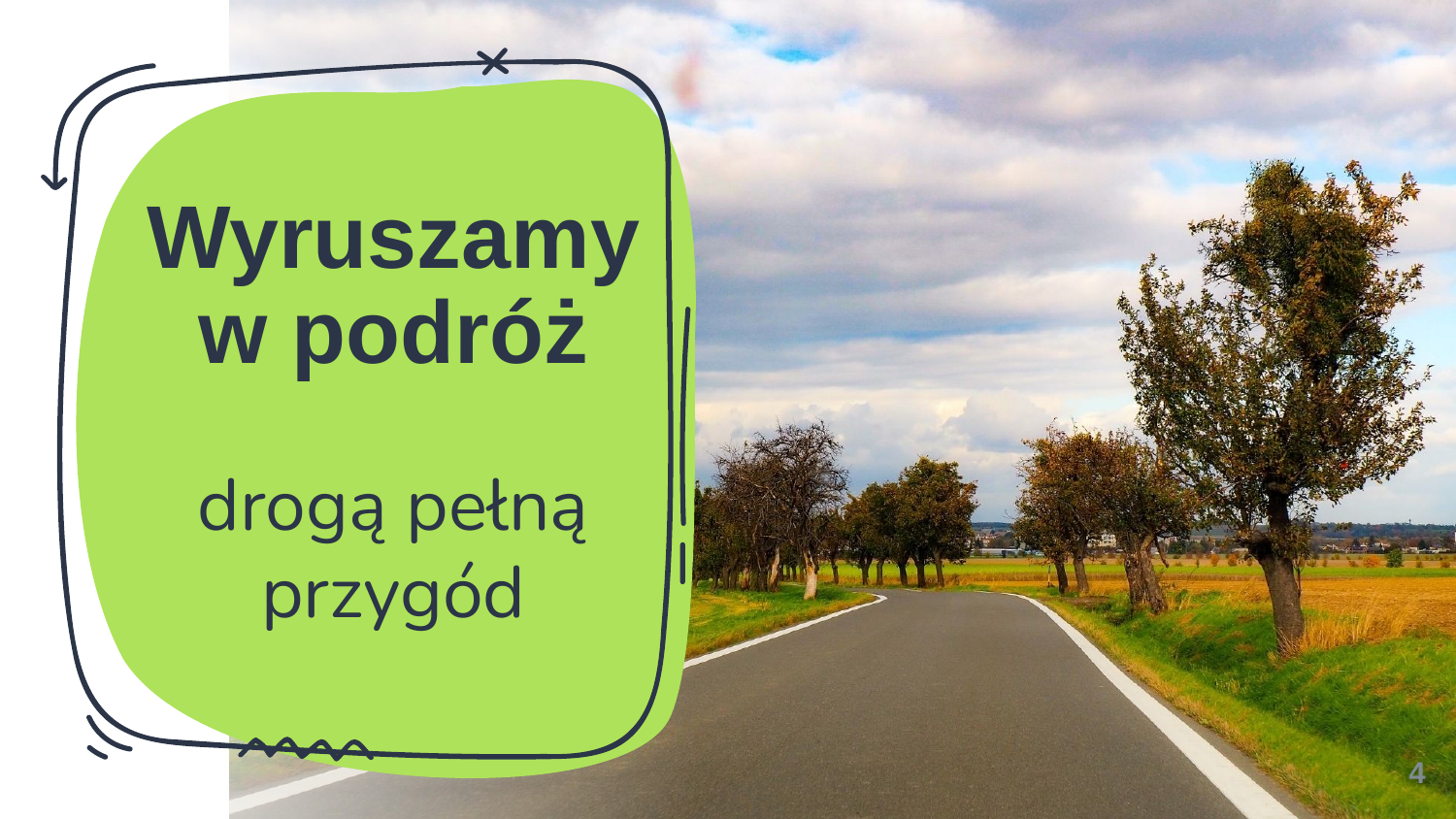

# Wyruszamy w podróż
drogą pełną przygód
4